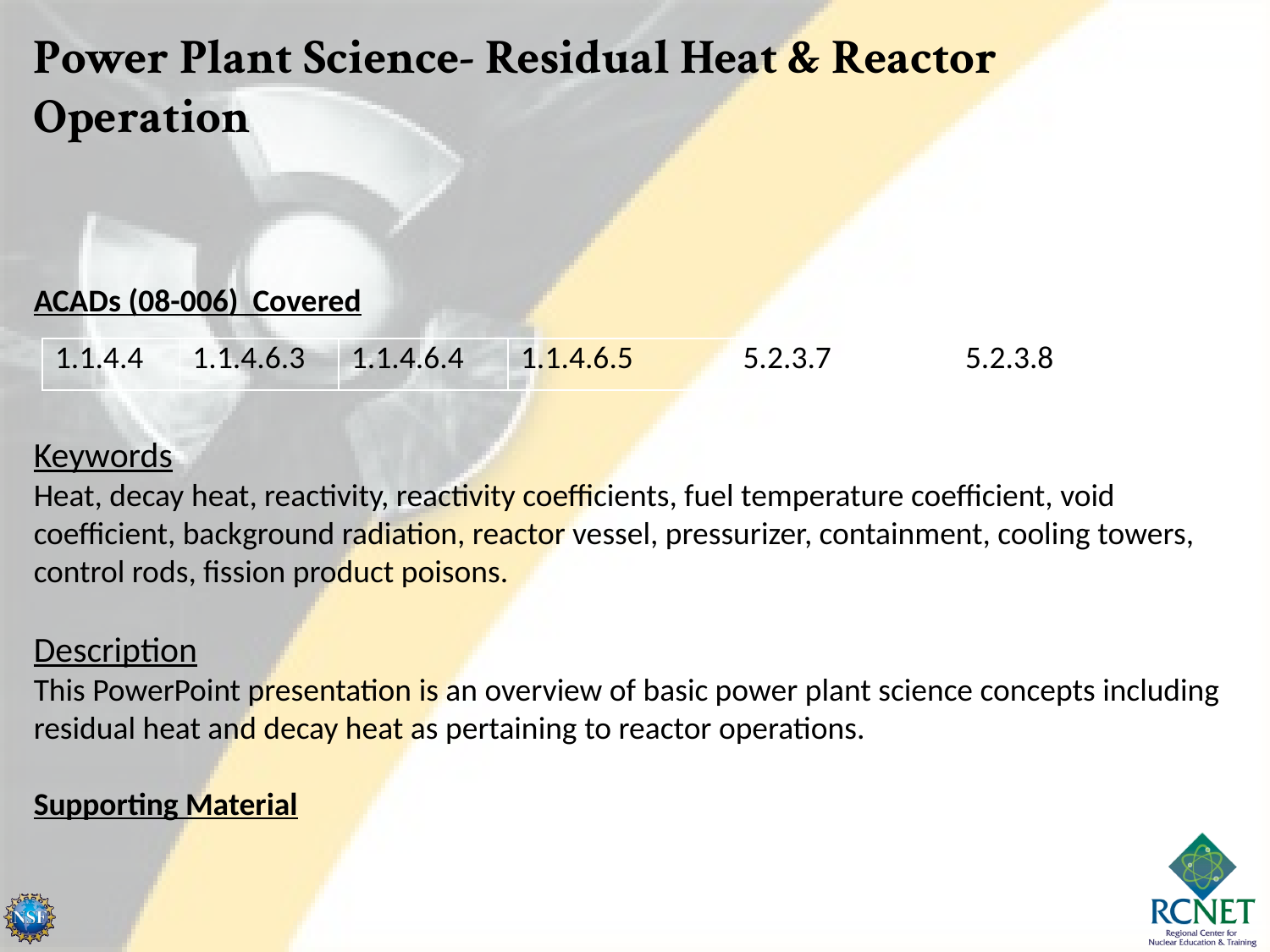

Power Plant Science- Residual Heat & Reactor Operation
ACADs (08-006)  Covered

Keywords
Heat, decay heat, reactivity, reactivity coefficients, fuel temperature coefficient, void coefficient, background radiation, reactor vessel, pressurizer, containment, cooling towers, control rods, fission product poisons.

Description
This PowerPoint presentation is an overview of basic power plant science concepts including residual heat and decay heat as pertaining to reactor operations.

Supporting Material

| 1.1.4.4 | 1.1.4.6.3 | 1.1.4.6.4 | 1.1.4.6.5 | 5.2.3.7 | 5.2.3.8 |
| --- | --- | --- | --- | --- | --- |